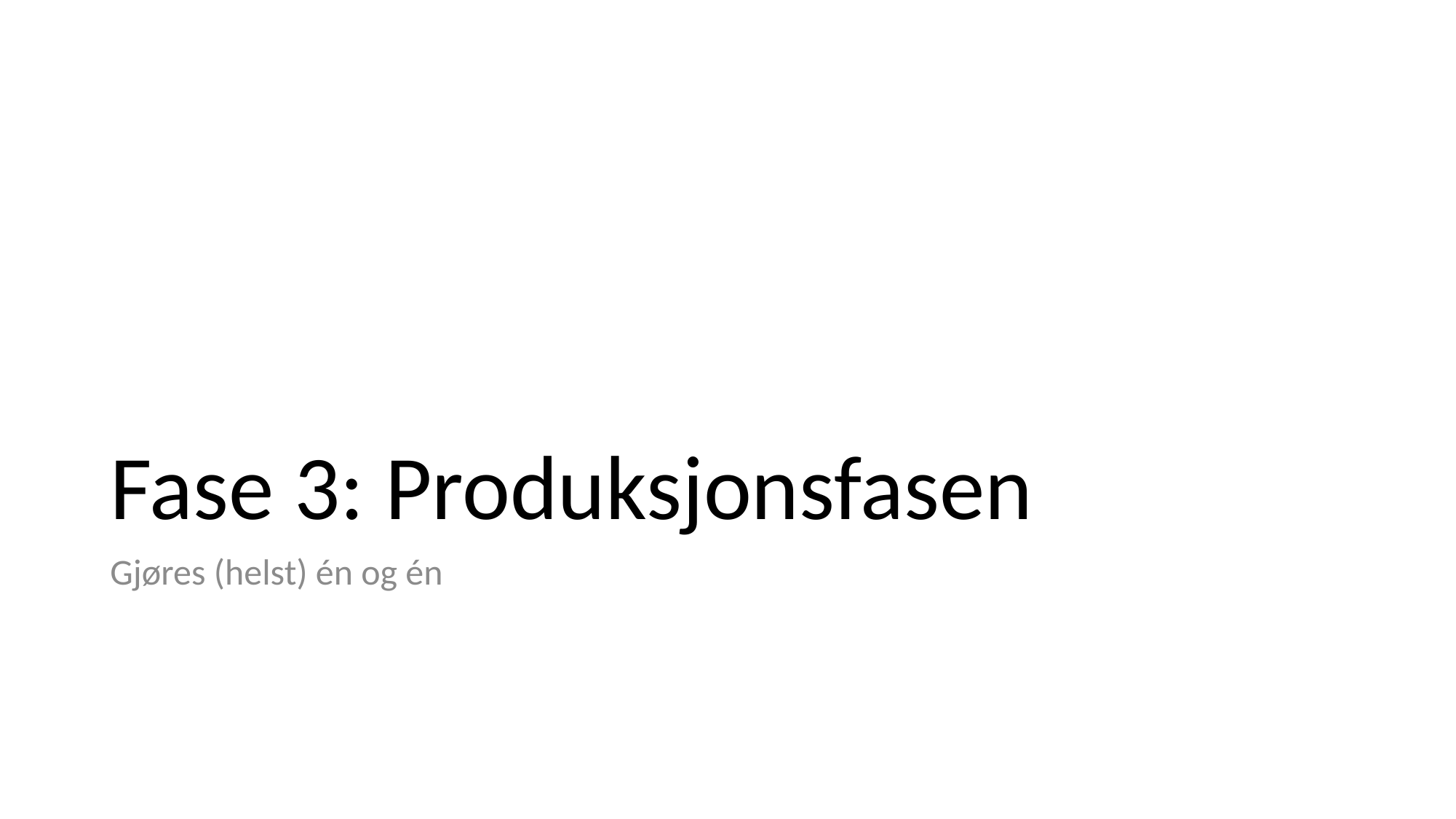

# Fase 3: Produksjonsfasen
Gjøres (helst) én og én